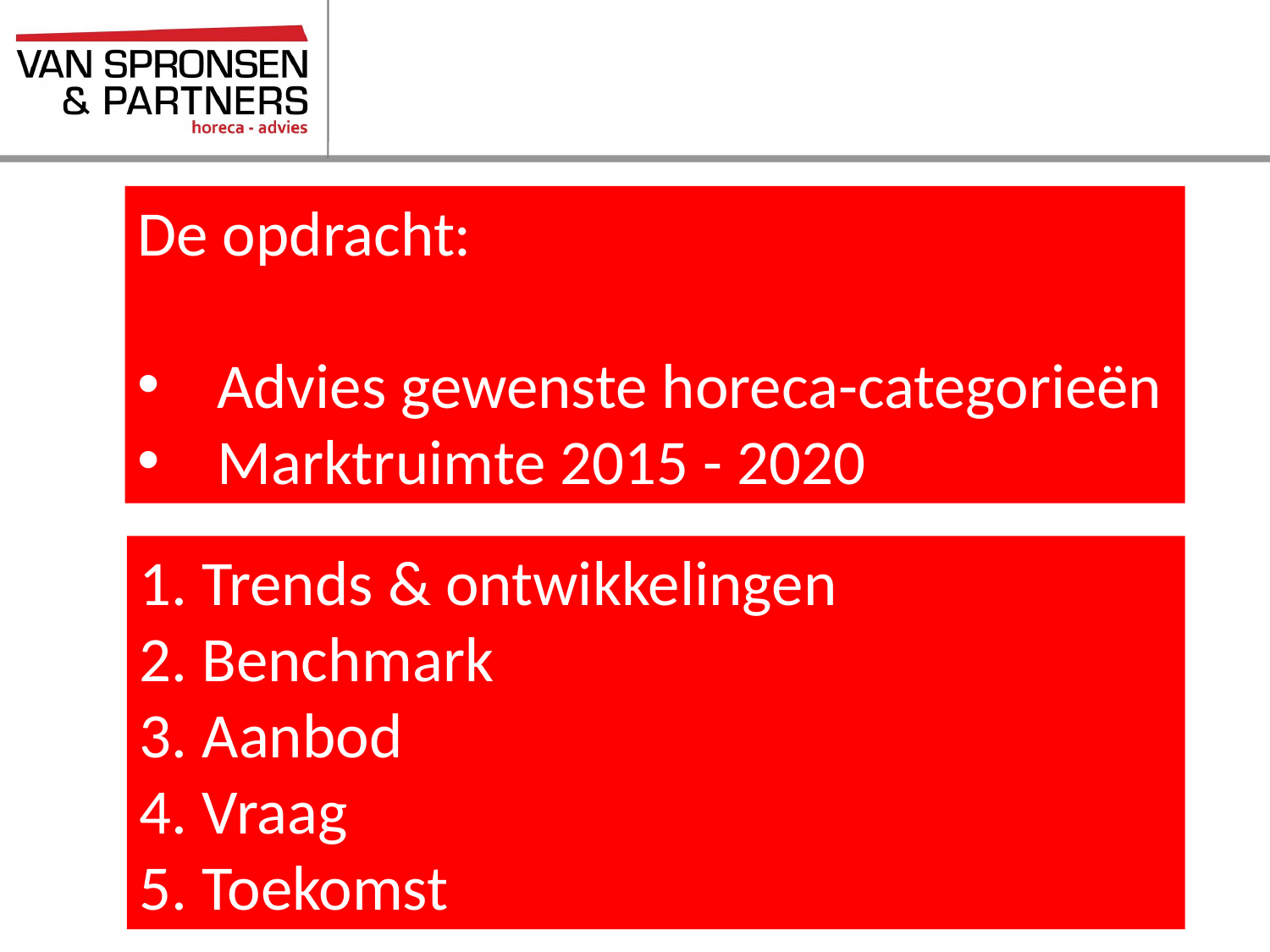

De opdracht:

Advies gewenste horeca-categorieën
Marktruimte 2015 - 2020
 Trends & ontwikkelingen
 Benchmark
 Aanbod
 Vraag
 Toekomst